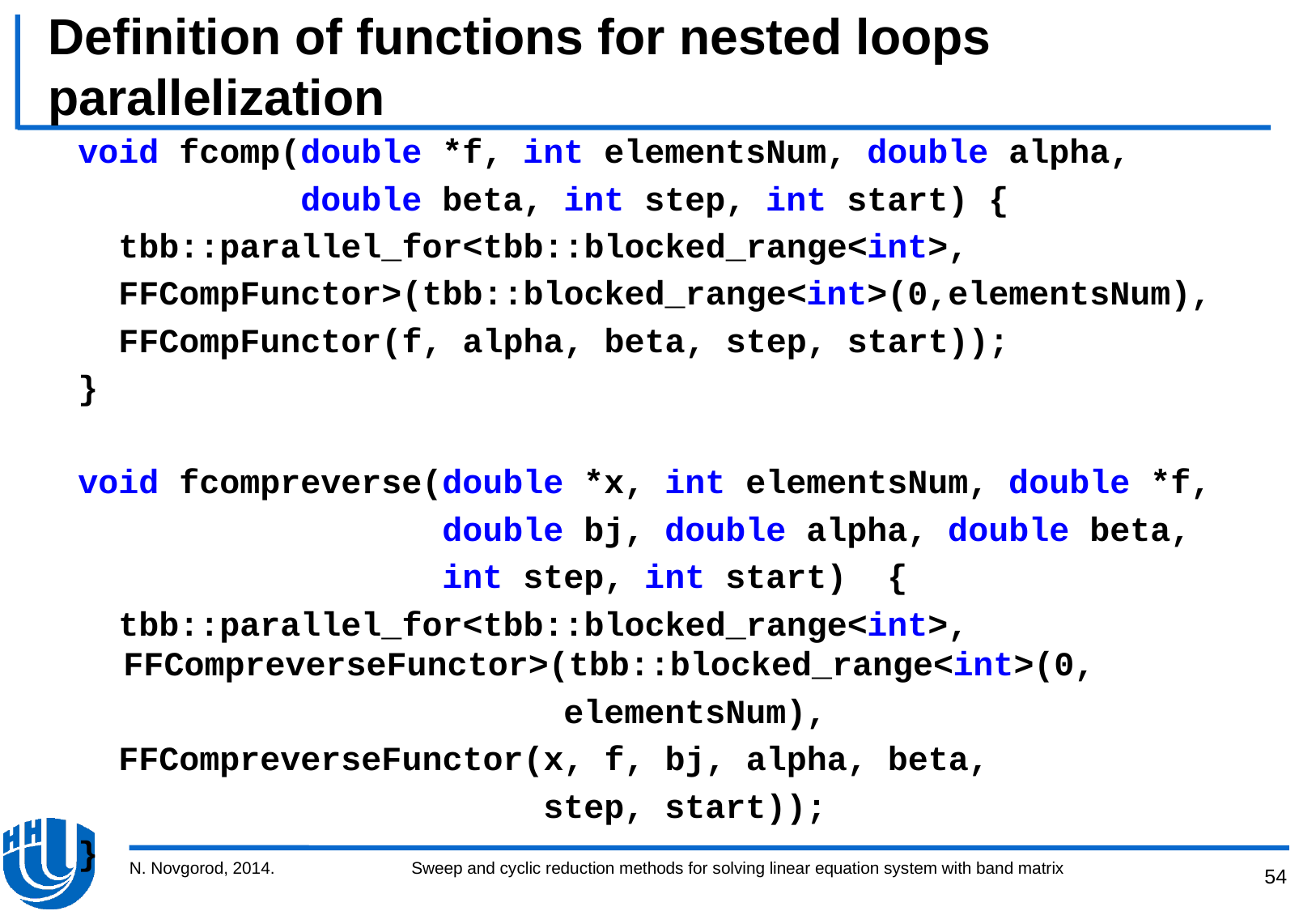

# Definition of functions for nested loops parallelization
void fcomp(double *f, int elementsNum, double alpha,
           double beta, int step, int start) {
  tbb::parallel_for<tbb::blocked_range<int>,
  FFCompFunctor>(tbb::blocked_range<int>(0,elementsNum),
  FFCompFunctor(f, alpha, beta, step, start));
}

void fcompreverse(double *x, int elementsNum, double *f,
                  double bj, double alpha, double beta,
                  int step, int start)  {
  tbb::parallel_for<tbb::blocked_range<int>,    FFCompreverseFunctor>(tbb::blocked_range<int>(0,
                        elementsNum),
  FFCompreverseFunctor(x, f, bj, alpha, beta,
                       step, start));
}
N. Novgorod, 2014.
Sweep and cyclic reduction methods for solving linear equation system with band matrix